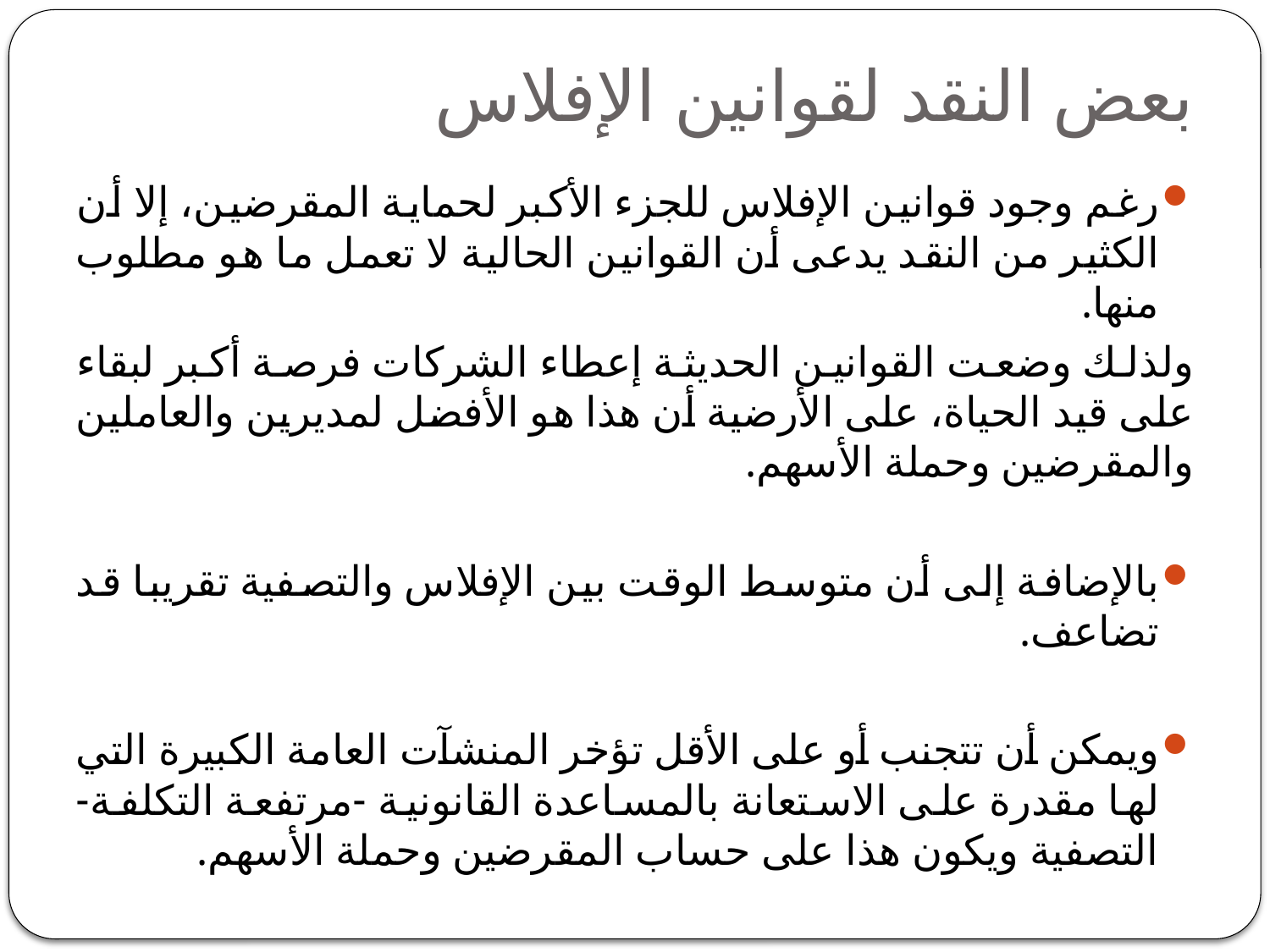

# بعض النقد لقوانين الإفلاس
رغم وجود قوانين الإفلاس للجزء الأكبر لحماية المقرضين، إلا أن الكثير من النقد يدعى أن القوانين الحالية لا تعمل ما هو مطلوب منها.
ولذلك وضعت القوانين الحديثة إعطاء الشركات فرصة أكبر لبقاء على قيد الحياة، على الأرضية أن هذا هو الأفضل لمديرين والعاملين والمقرضين وحملة الأسهم.

بالإضافة إلى أن متوسط الوقت بين الإفلاس والتصفية تقريبا قد تضاعف.

ويمكن أن تتجنب أو على الأقل تؤخر المنشآت العامة الكبيرة التي لها مقدرة على الاستعانة بالمساعدة القانونية -مرتفعة التكلفة- التصفية ويكون هذا على حساب المقرضين وحملة الأسهم.